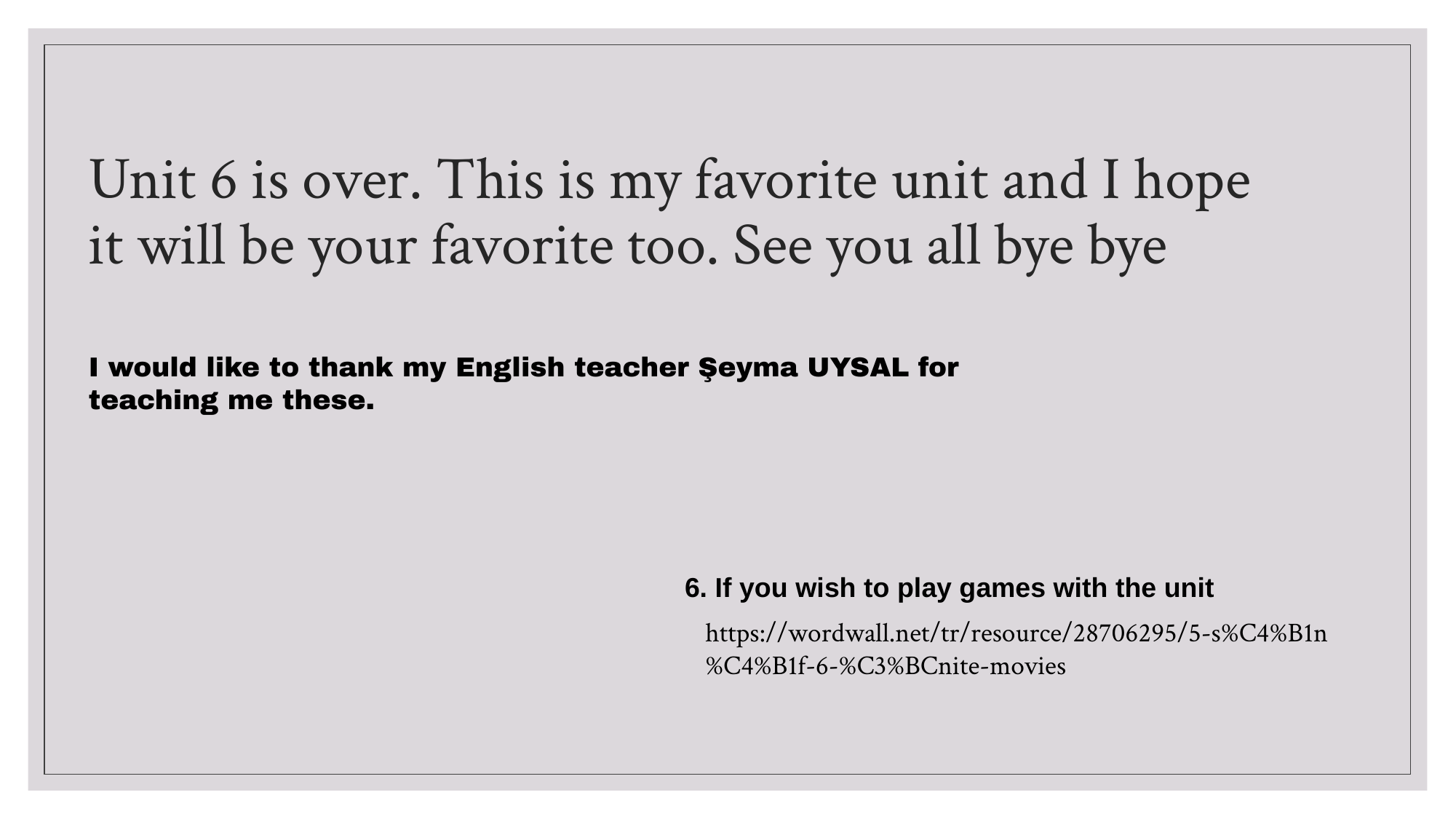

# Unit 6 is over. This is my favorite unit and I hope it will be your favorite too. See you all bye bye
I would like to thank my English teacher Şeyma UYSAL for teaching me these.
6. If you wish to play games with the unit
https://wordwall.net/tr/resource/28706295/5-s%C4%B1n%C4%B1f-6-%C3%BCnite-movies